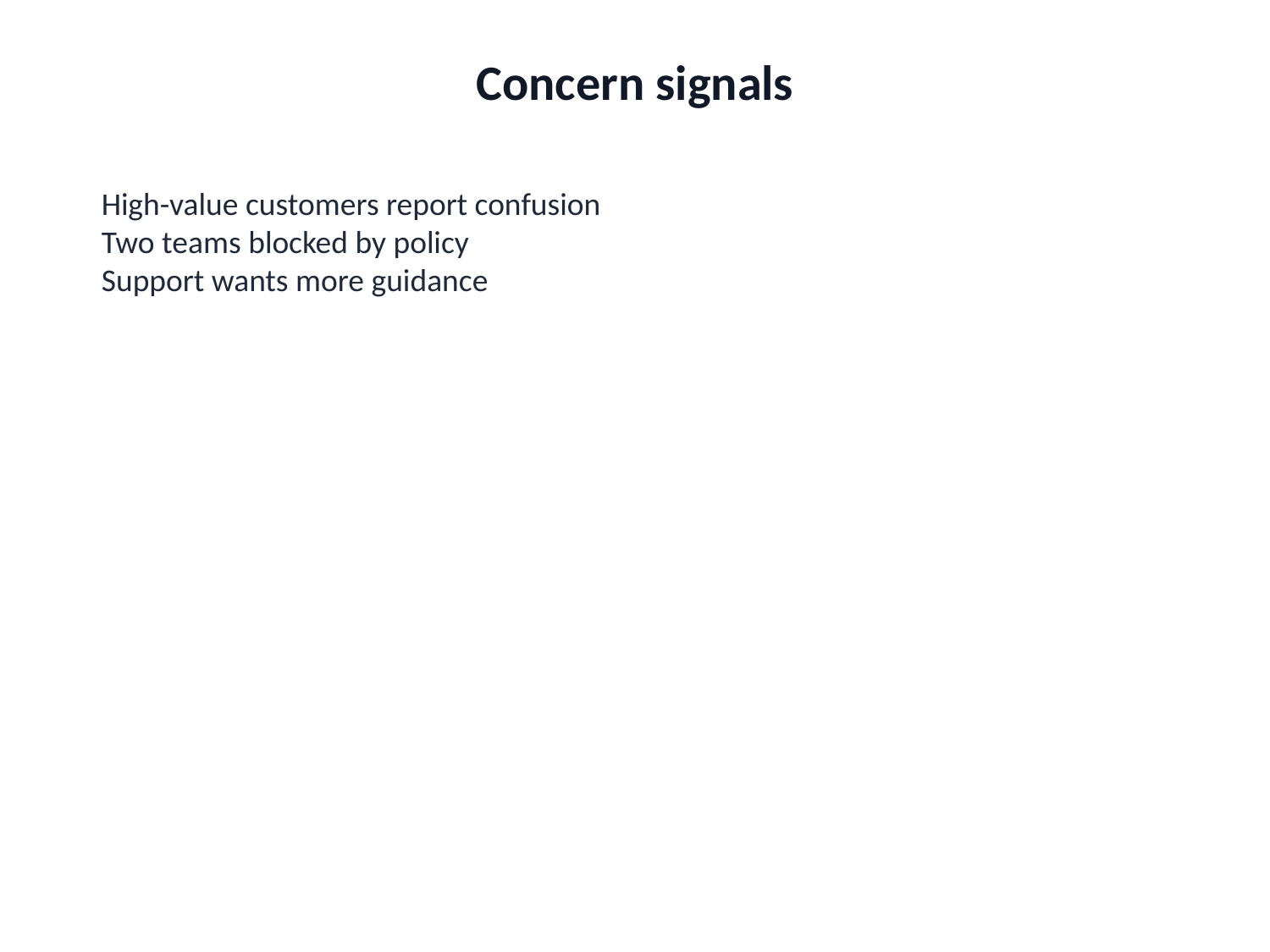

Concern signals
High-value customers report confusion
Two teams blocked by policy
Support wants more guidance